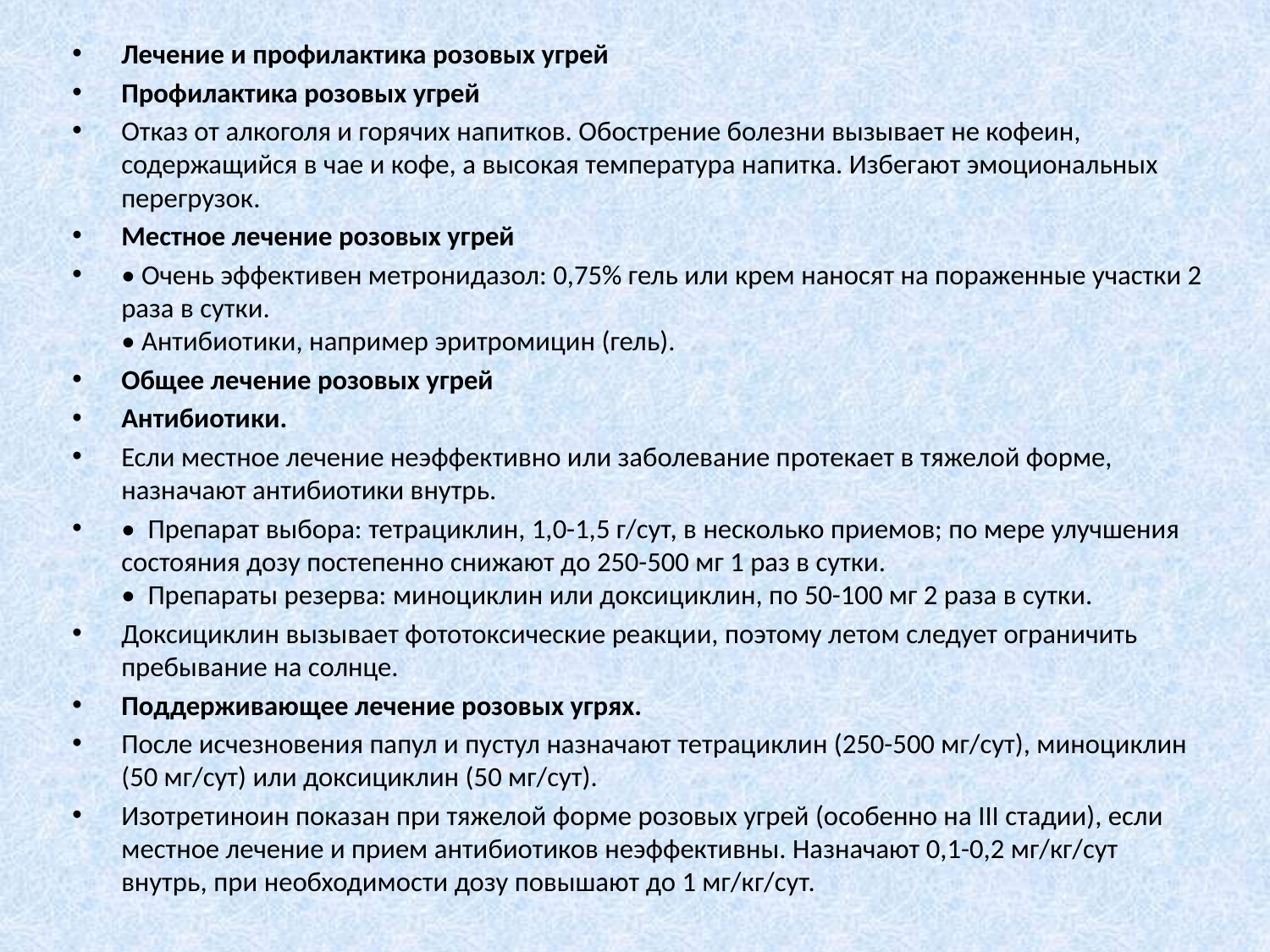

Лечение и профилактика розовых угрей
Профилактика розовых угрей
Отказ от алкоголя и горячих напитков. Обострение болезни вызывает не кофеин, содержащийся в чае и кофе, а высокая температура напитка. Избегают эмоциональных перегрузок.
Местное лечение розовых угрей
• Очень эффективен метронидазол: 0,75% гель или крем наносят на пораженные участки 2 раза в сутки.
• Антибиотики, например эритромицин (гель).
Общее лечение розовых угрей
Антибиотики.
Если местное лечение неэффективно или заболевание протекает в тяжелой форме, назначают антибиотики внутрь.
•  Препарат выбора: тетрациклин, 1,0-1,5 г/сут, в несколько приемов; по мере улучшения состояния дозу постепенно снижают до 250-500 мг 1 раз в сутки.
•  Препараты резерва: миноциклин или доксициклин, по 50-100 мг 2 раза в сутки.
Доксициклин вызывает фототоксические реакции, поэтому летом следует ограничить пребывание на солнце.
Поддерживающее лечение розовых угрях.
После исчезновения папул и пустул назначают тетрациклин (250-500 мг/сут), миноциклин (50 мг/сут) или доксициклин (50 мг/сут).
Изотретиноин показан при тяжелой форме розовых угрей (особенно на III стадии), если местное лечение и прием антибиотиков неэффективны. Назначают 0,1-0,2 мг/кг/сут внутрь, при необходимости дозу повышают до 1 мг/кг/сут.